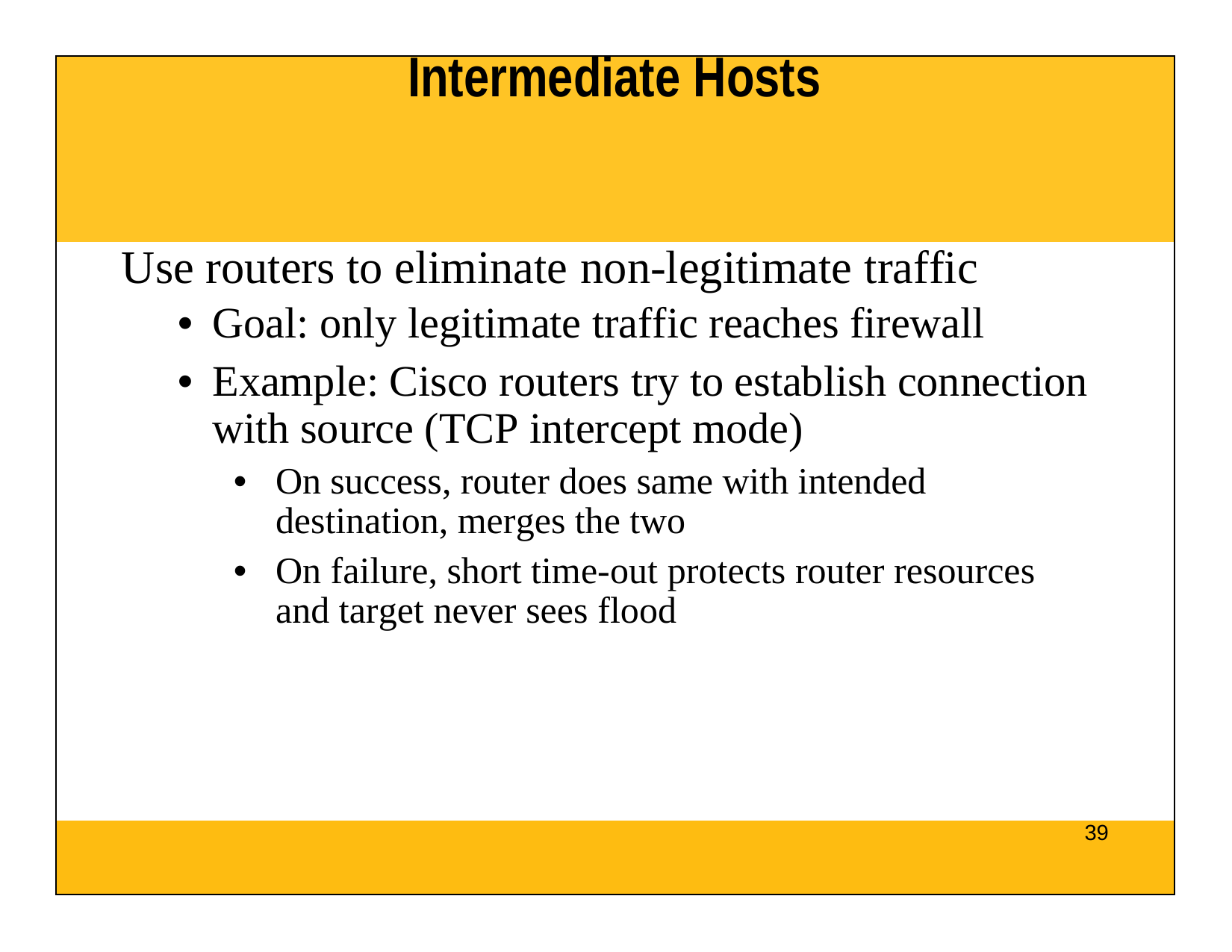

| Intermediate Hosts |
| --- |
| Use routers to eliminate non-legitimate traffic Goal: only legitimate traffic reaches firewall Example: Cisco routers try to establish connection with source (TCP intercept mode) On success, router does same with intended destination, merges the two On failure, short time-out protects router resources and target never sees flood |
| 39 |